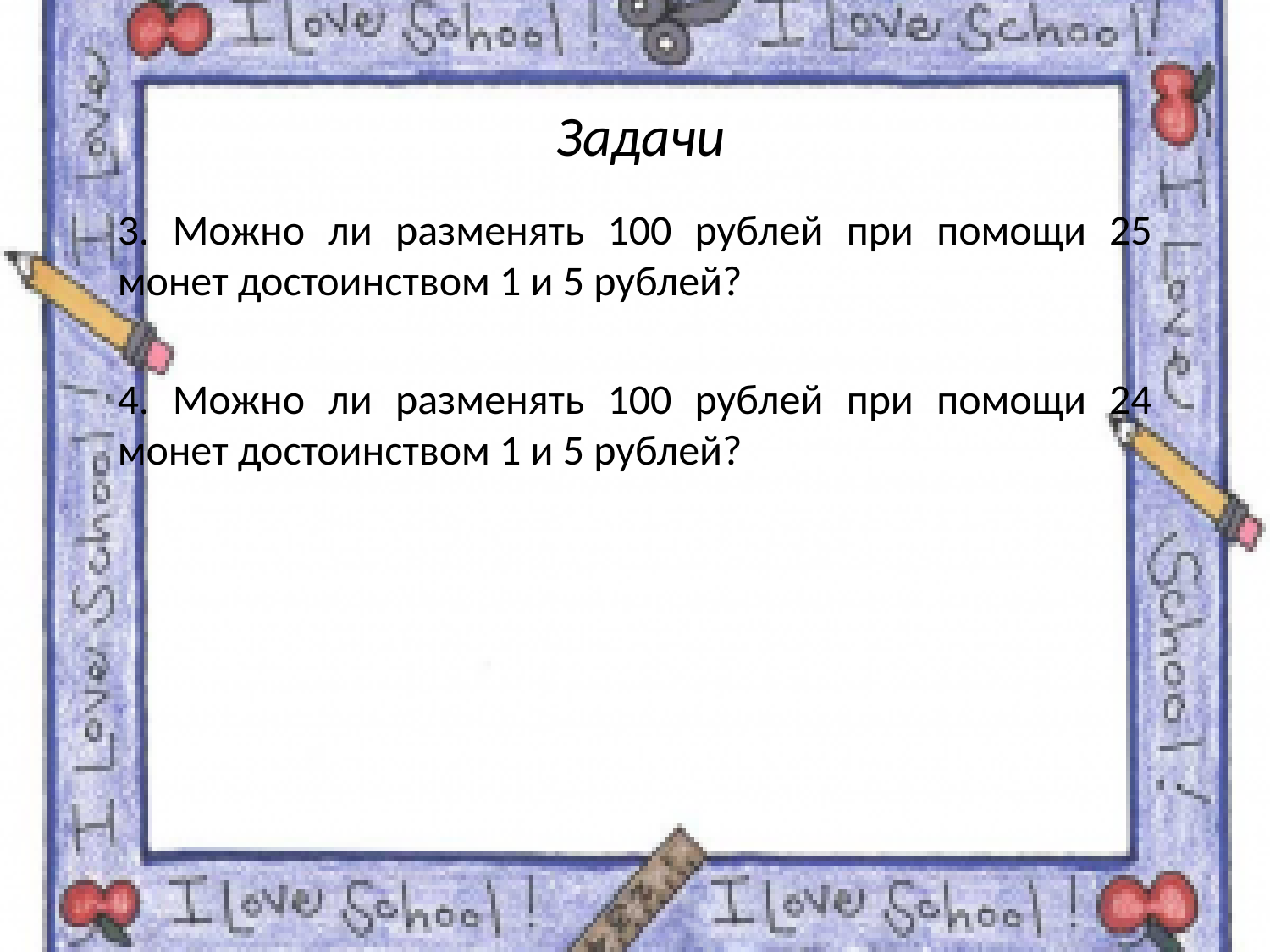

Задачи
3. Можно ли разменять 100 рублей при помощи 25 монет достоинством 1 и 5 рублей?
4. Можно ли разменять 100 рублей при помощи 24 монет достоинством 1 и 5 рублей?